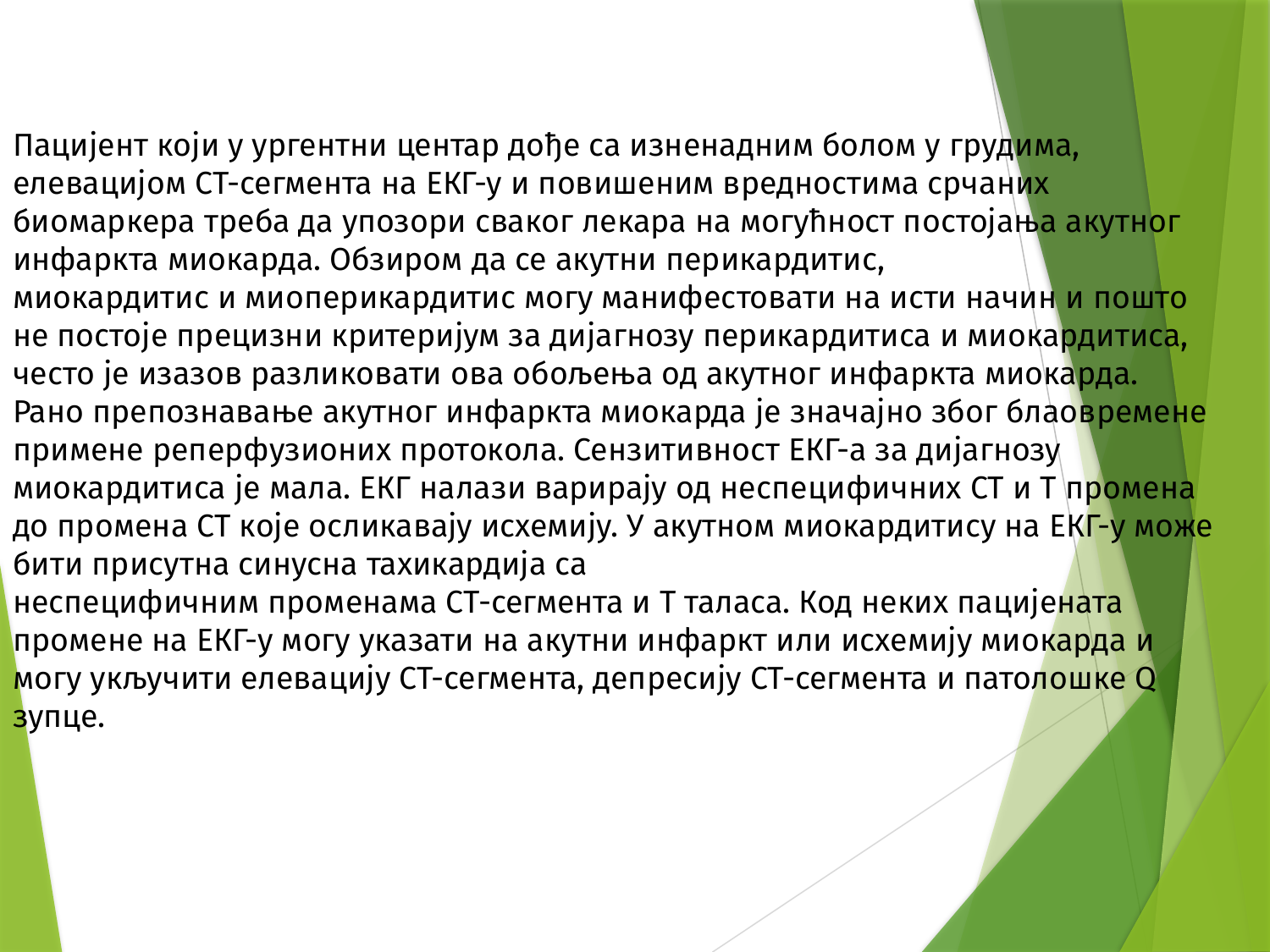

Пацијент који у ургентни центар дође са изненадним болом у грудима, елевацијом СТ-сегмента на ЕКГ-у и повишеним вредностима срчаних биомаркера треба да упозори сваког лекара на могућност постојања акутног инфаркта миокарда. Обзиром да се акутни перикардитис,
миокардитис и миоперикардитис могу манифестовати на исти начин и пошто не постоје прецизни критеријум за дијагнозу перикардитиса и миокардитиса, често је изазов разликовати ова обољења од акутног инфаркта миокарда.
Рано препознавање акутног инфаркта миокарда је значајно због блаовремене примене реперфузионих протокола. Сензитивност ЕКГ-а за дијагнозу миокардитиса је мала. ЕКГ налази варирају од неспецифичних СТ и Т промена до промена СТ које осликавају исхемију. У акутном миокардитису на ЕКГ-у може бити присутна синусна тахикардија са
неспецифичним променама СТ-сегмента и Т таласа. Код неких пацијената промене на ЕКГ-у могу указати на акутни инфаркт или исхемију миокарда и могу укључити елевацију СТ-сегмента, депресију СТ-сегмента и патолошке Q зупце.